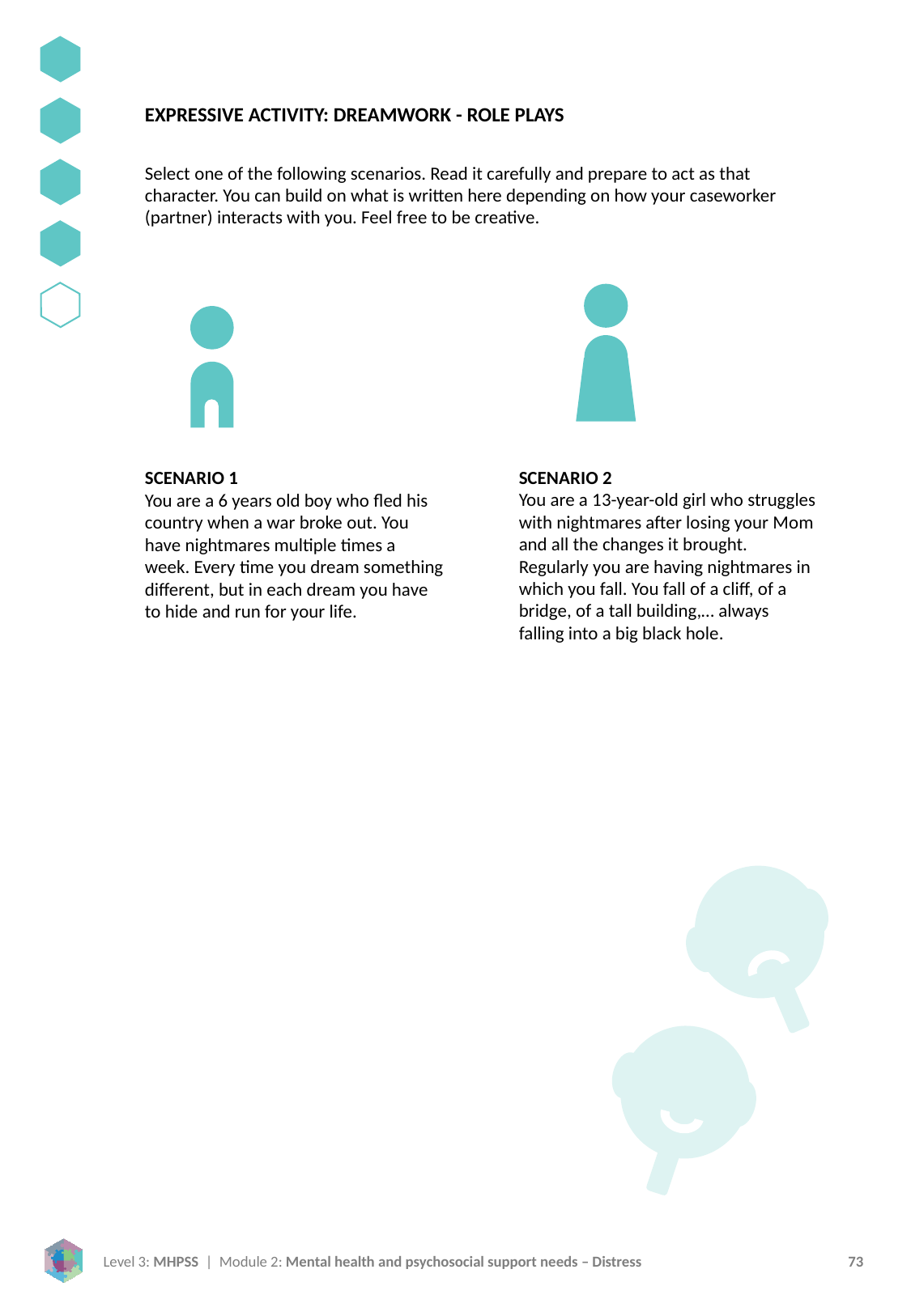

EXPRESSIVE ACTIVITY: DREAMWORK - ROLE PLAYS

Select one of the following scenarios. Read it carefully and prepare to act as that character. You can build on what is written here depending on how your caseworker (partner) interacts with you. Feel free to be creative.

SCENARIO 2
You are a 13-year-old girl who struggles with nightmares after losing your Mom and all the changes it brought. Regularly you are having nightmares in which you fall. You fall of a cliff, of a bridge, of a tall building,… always falling into a big black hole.
SCENARIO 1
You are a 6 years old boy who fled his country when a war broke out. You have nightmares multiple times a week. Every time you dream something different, but in each dream you have to hide and run for your life.